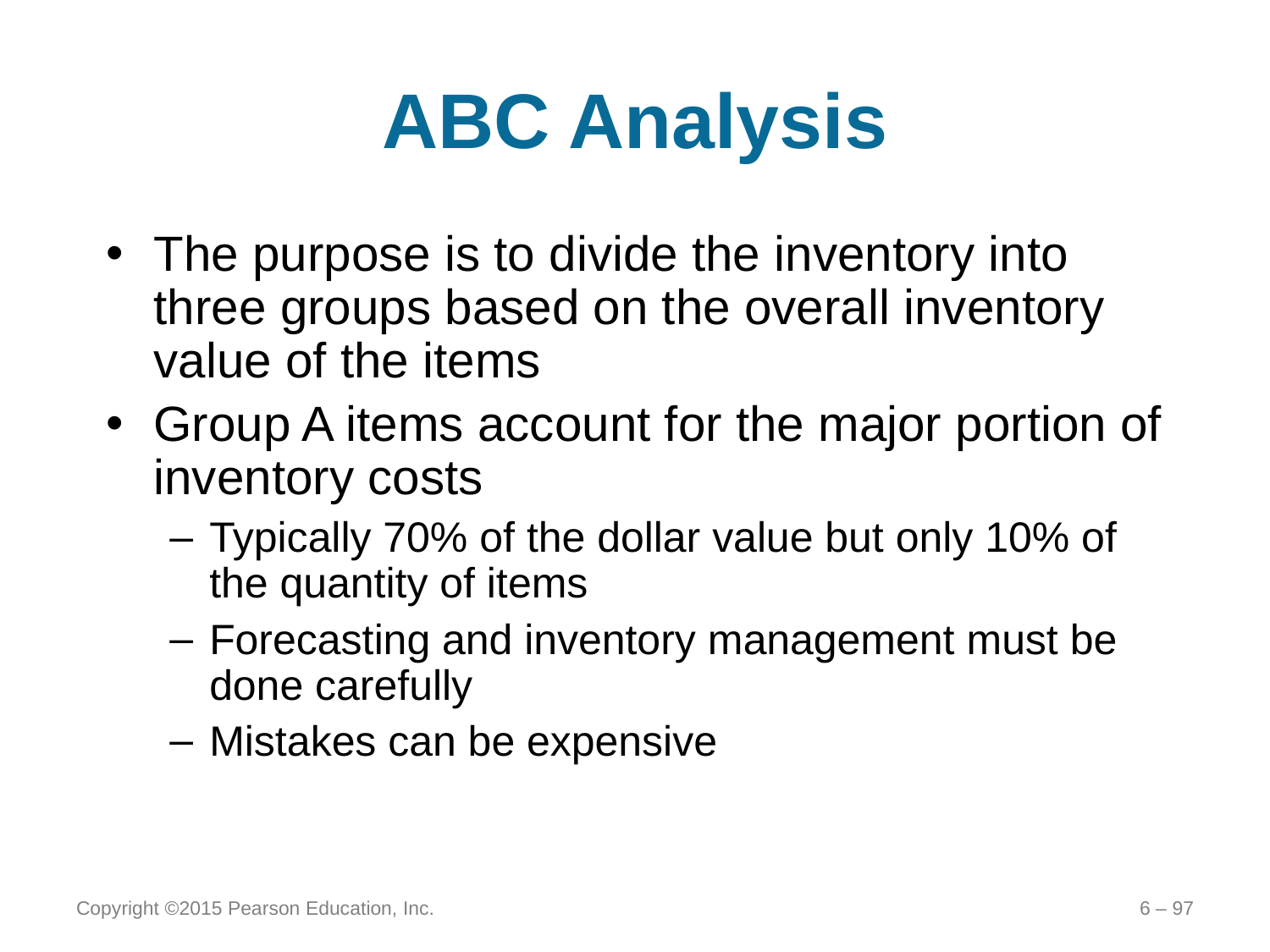

# ABC Analysis
The purpose is to divide the inventory into three groups based on the overall inventory value of the items
Group A items account for the major portion of inventory costs
Typically 70% of the dollar value but only 10% of the quantity of items
Forecasting and inventory management must be done carefully
Mistakes can be expensive
Copyright ©2015 Pearson Education, Inc.
6 – 97